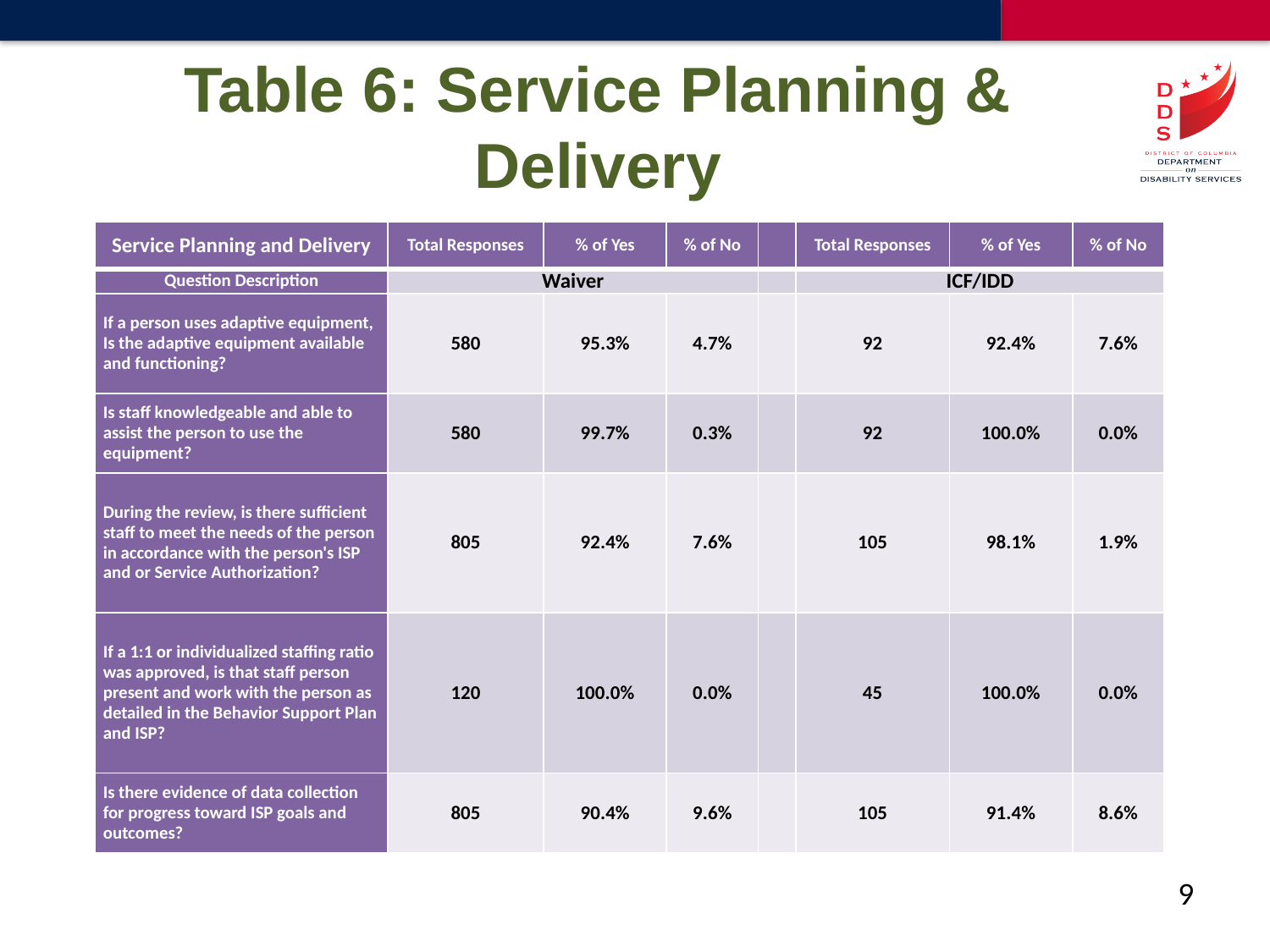

# Table 6: Service Planning & Delivery
| Service Planning and Delivery | Total Responses | % of Yes | % of No |  | Total Responses | % of Yes | % of No |
| --- | --- | --- | --- | --- | --- | --- | --- |
| Question Description | Waiver |  |  |  | ICF/IDD |  |  |
| If a person uses adaptive equipment, Is the adaptive equipment available and functioning? | 580 | 95.3% | 4.7% |  | 92 | 92.4% | 7.6% |
| Is staff knowledgeable and able to assist the person to use the equipment? | 580 | 99.7% | 0.3% |  | 92 | 100.0% | 0.0% |
| During the review, is there sufficient staff to meet the needs of the person in accordance with the person's ISP and or Service Authorization? | 805 | 92.4% | 7.6% |  | 105 | 98.1% | 1.9% |
| If a 1:1 or individualized staffing ratio was approved, is that staff person present and work with the person as detailed in the Behavior Support Plan and ISP? | 120 | 100.0% | 0.0% |  | 45 | 100.0% | 0.0% |
| Is there evidence of data collection for progress toward ISP goals and outcomes? | 805 | 90.4% | 9.6% |  | 105 | 91.4% | 8.6% |
9